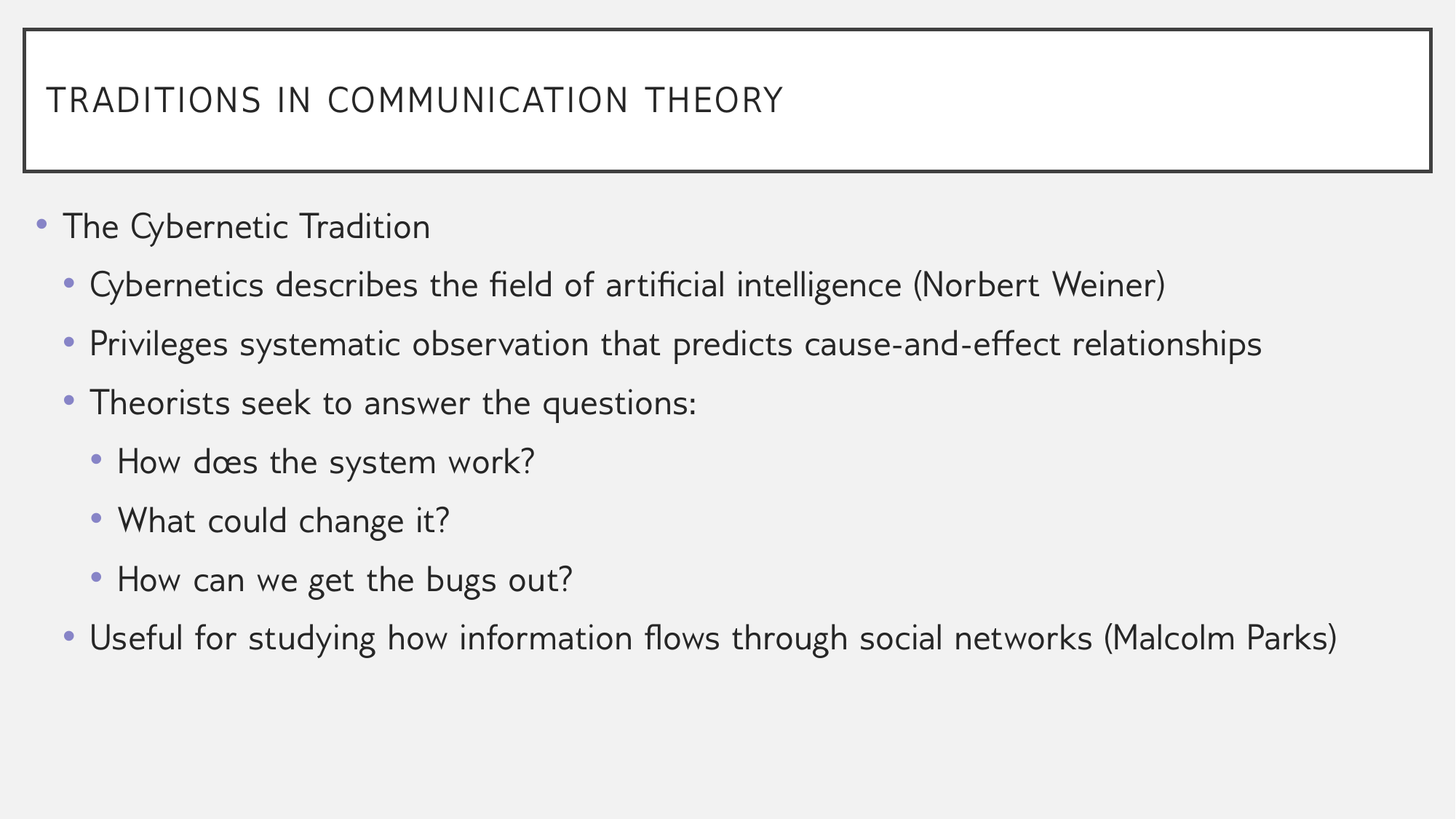

# Traditions in Communication Theory
The Cybernetic Tradition
Cybernetics describes the field of artificial intelligence (Norbert Weiner)
Privileges systematic observation that predicts cause-and-effect relationships
Theorists seek to answer the questions:
How does the system work?
What could change it?
How can we get the bugs out?
Useful for studying how information flows through social networks (Malcolm Parks)